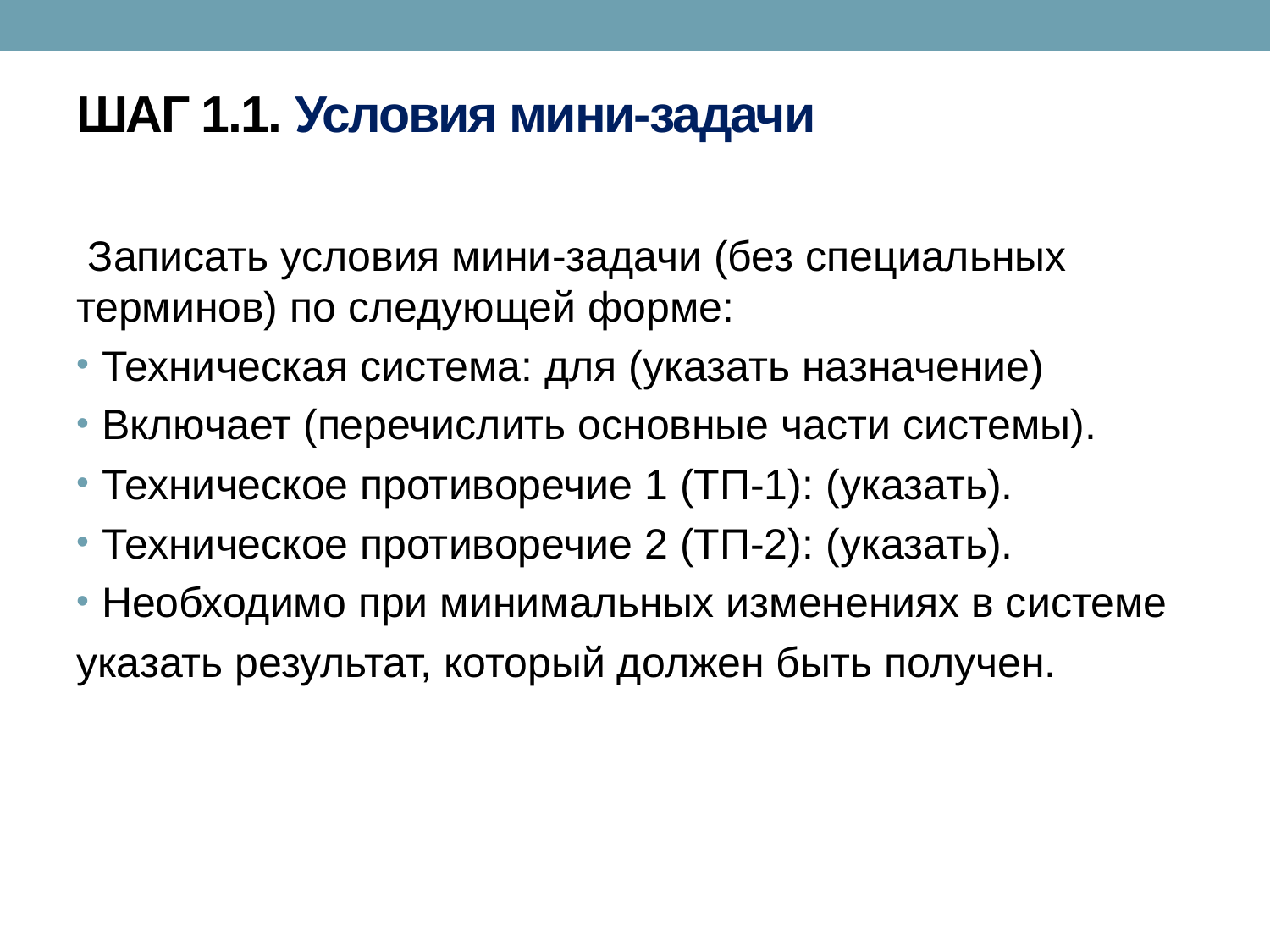

# ШАГ 1.1. Условия мини-задачи
 Записать условия мини-задачи (без специальных терминов) по следующей форме:
Техническая система: для (указать назначение)
Включает (перечислить основные части системы).
Техническое противоречие 1 (ТП-1): (указать).
Техническое противоречие 2 (ТП-2): (указать).
Необходимо при минимальных изменениях в системе
указать результат, который должен быть получен.